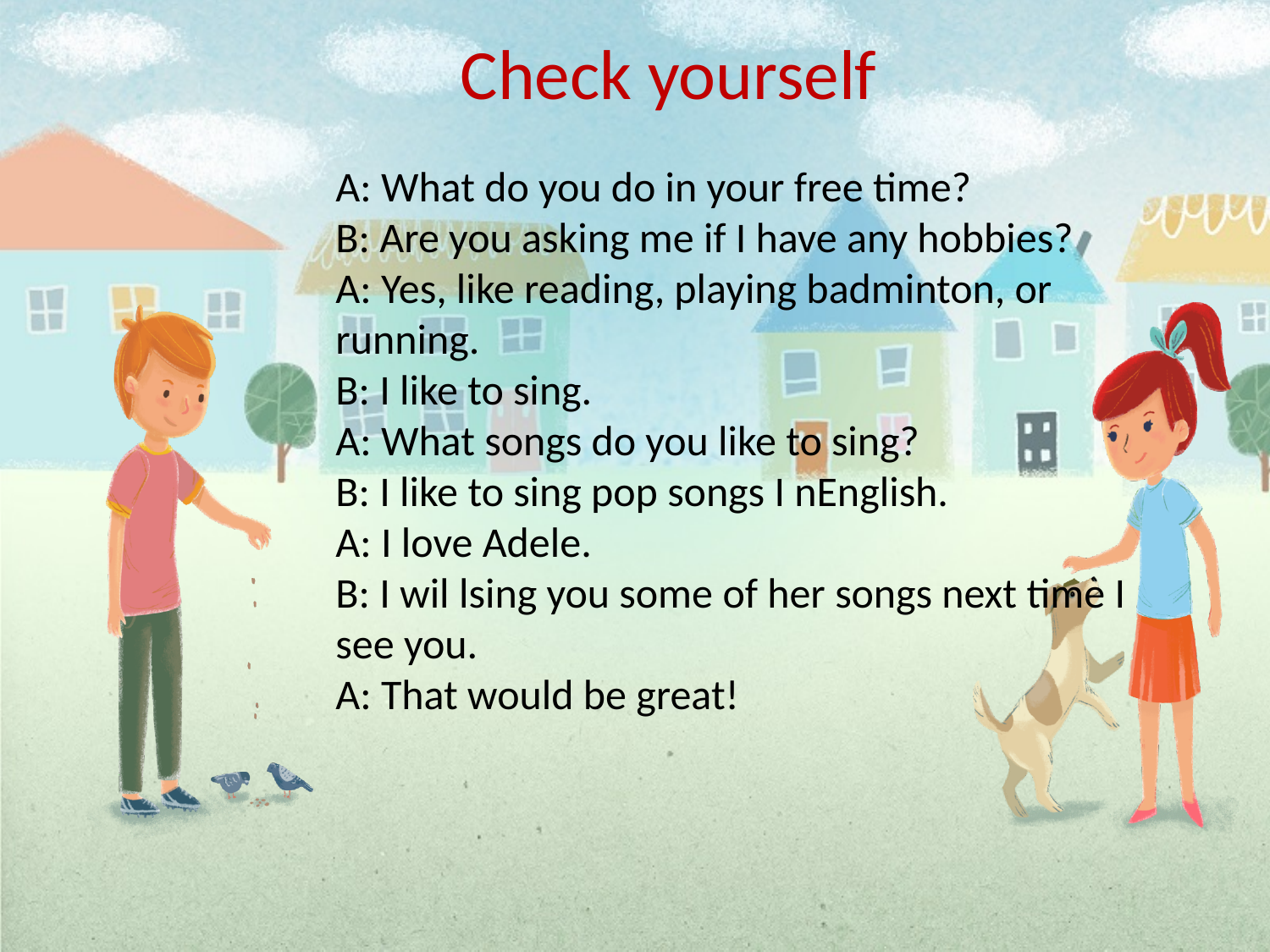

Check yourself
A: What do you do in your free time?
B: Are you asking me if I have any hobbies?
A: Yes, like reading, playing badminton, or running.
B: I like to sing.
A: What songs do you like to sing?
B: I like to sing pop songs I nEnglish.
A: I love Adele.
B: I wil lsing you some of her songs next time I see you.
A: That would be great!